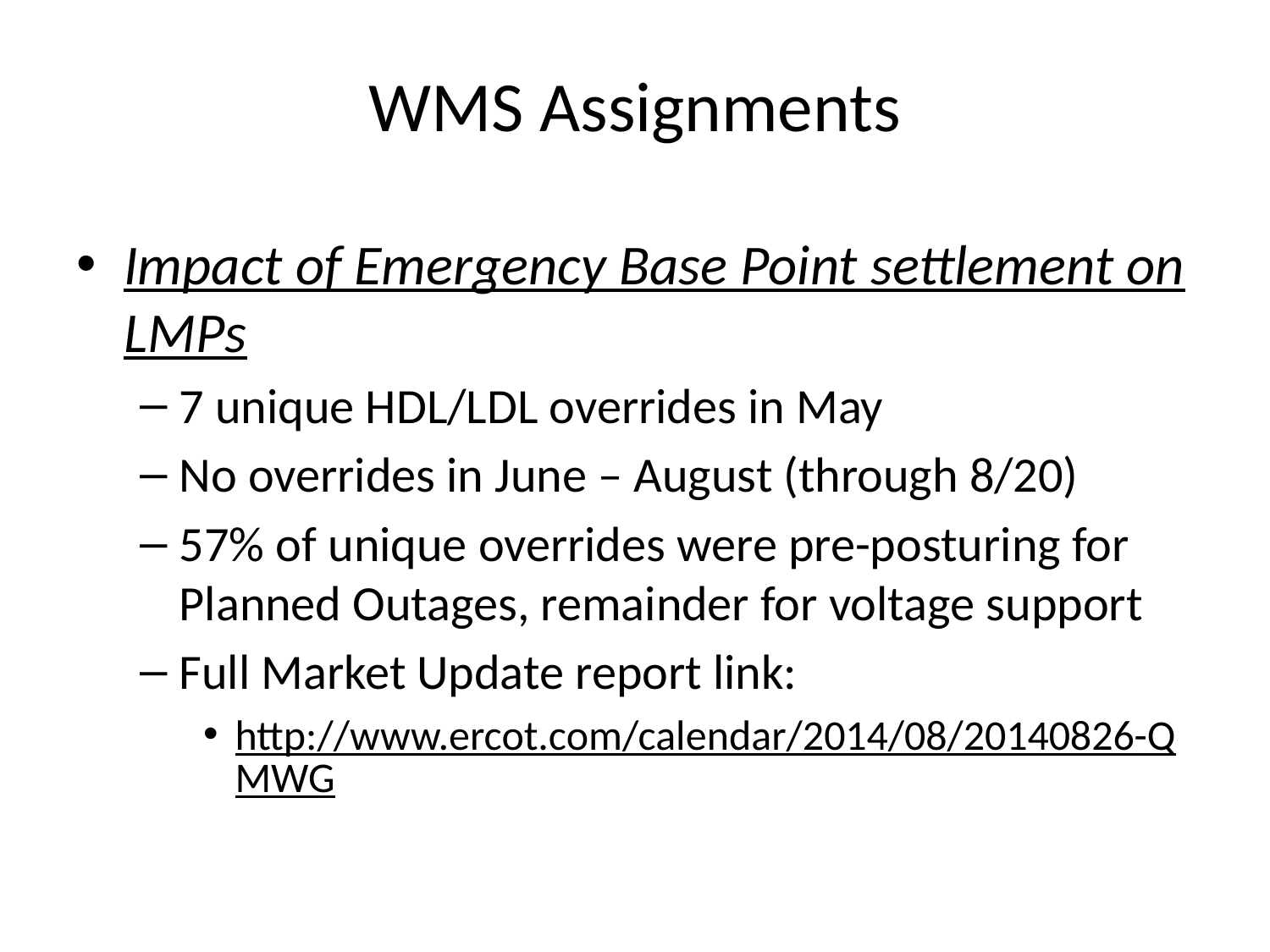

# WMS Assignments
Impact of Emergency Base Point settlement on LMPs
7 unique HDL/LDL overrides in May
No overrides in June – August (through 8/20)
57% of unique overrides were pre-posturing for Planned Outages, remainder for voltage support
Full Market Update report link:
http://www.ercot.com/calendar/2014/08/20140826-QMWG